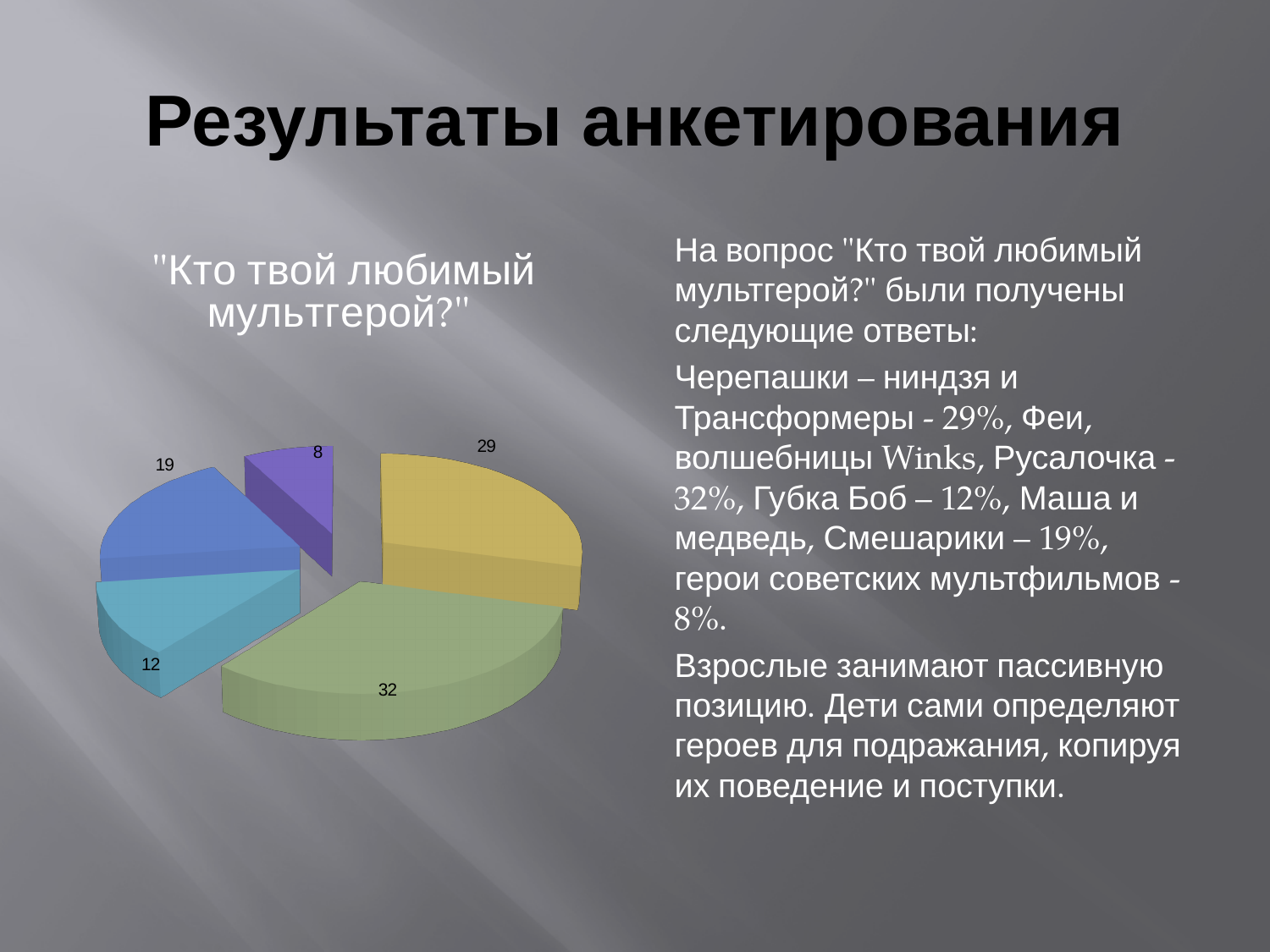

# Результаты анкетирования

[unsupported chart]

На вопрос "Кто твой любимый мультгерой?" были получены следующие ответы:
Черепашки – ниндзя и Трансформеры - 29%, Феи, волшебницы Winks, Русалочка - 32%, Губка Боб – 12%, Маша и медведь, Смешарики – 19%,  герои советских мультфильмов - 8%.
Взрослые занимают пассивную позицию. Дети сами определяют героев для подражания, копируя их поведение и поступки.